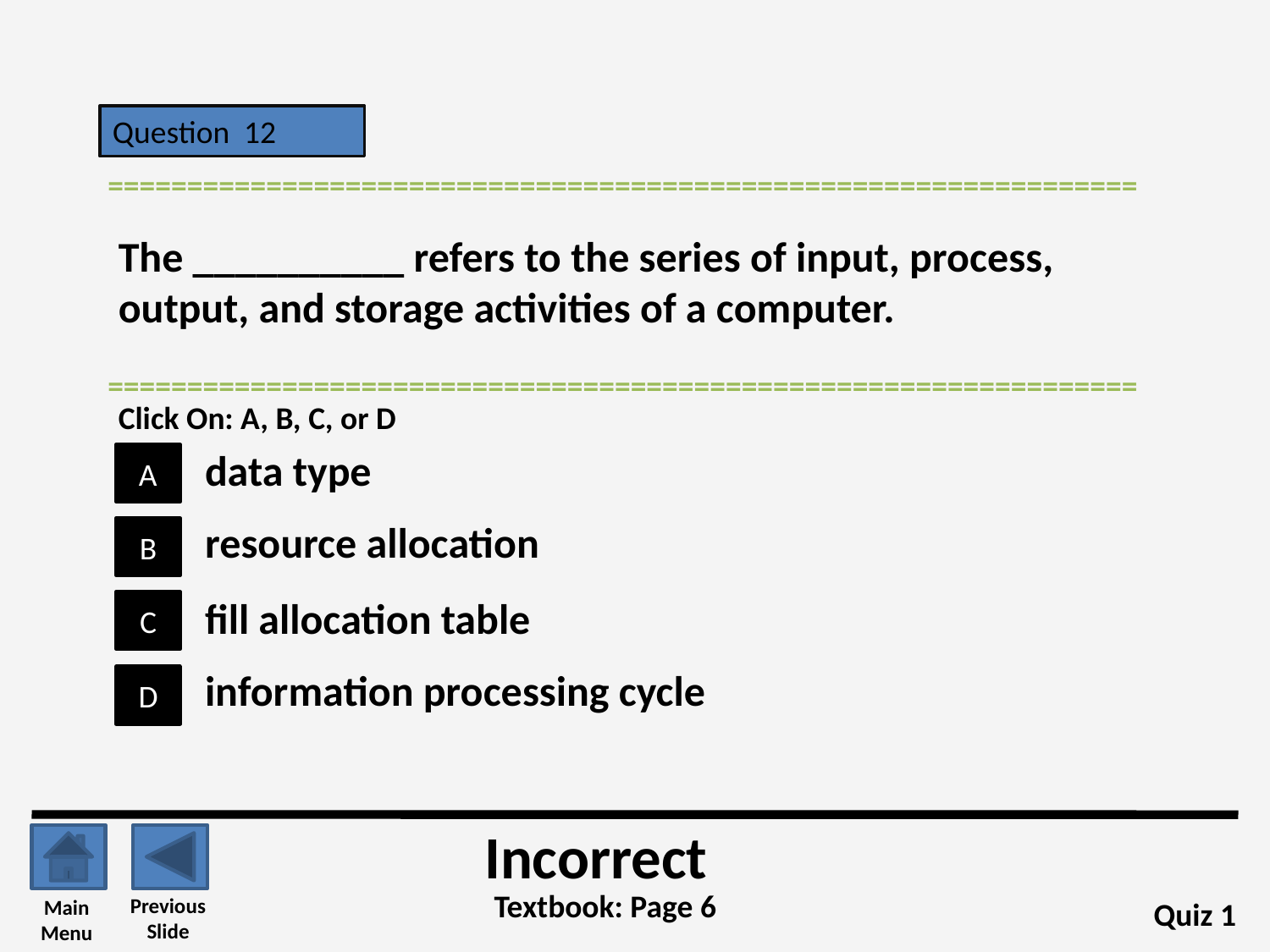

Question  12
=================================================================
The __________ refers to the series of input, process, output, and storage activities of a computer.
=================================================================
Click On: A, B, C, or D

data type
A
resource allocation
B
fill allocation table
C
information processing cycle
D
Incorrect

Textbook: Page 6
Previous
Slide
Main
Menu
Quiz 1